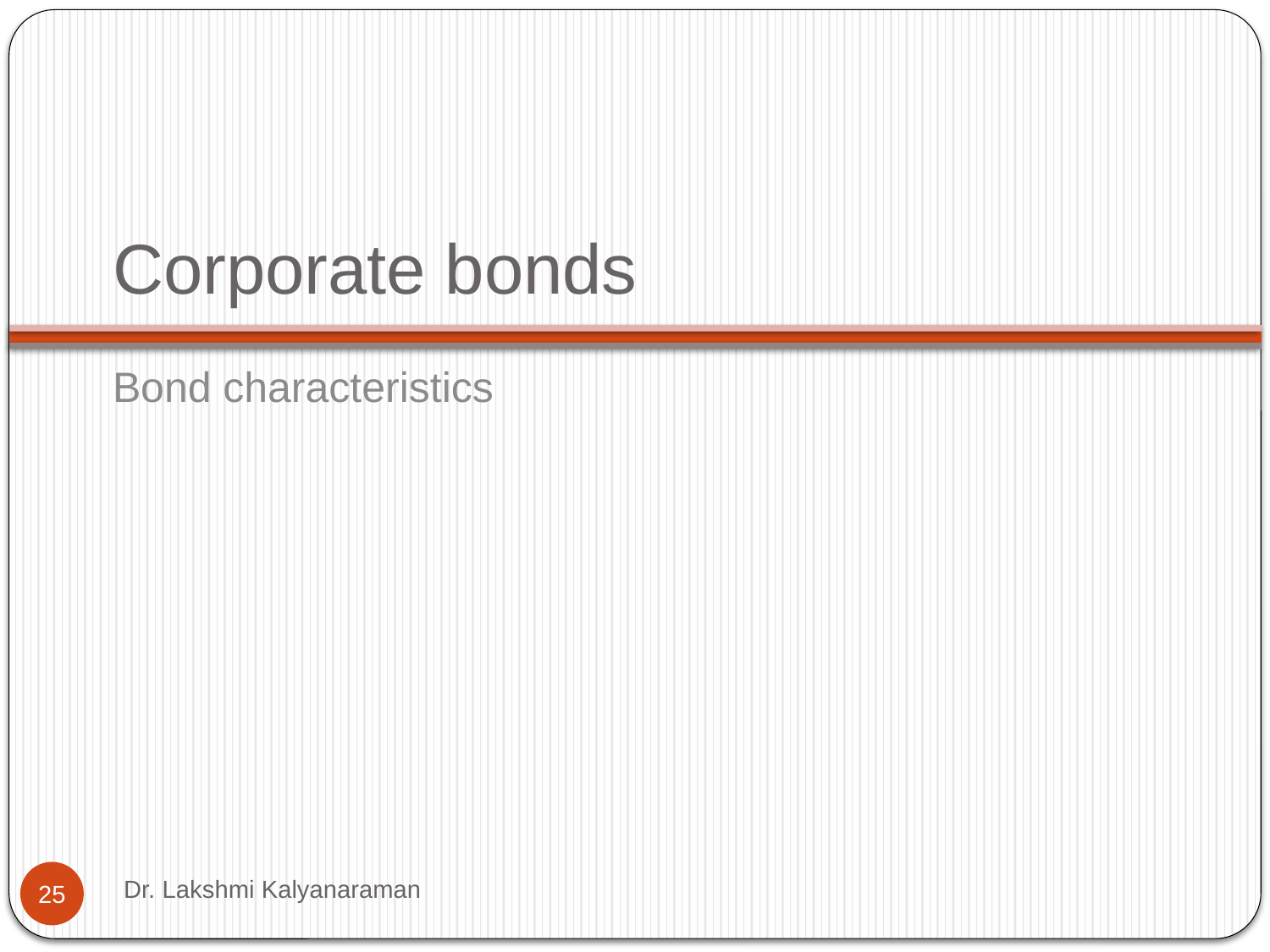

# Corporate bonds
Bond characteristics
Dr. Lakshmi Kalyanaraman
25